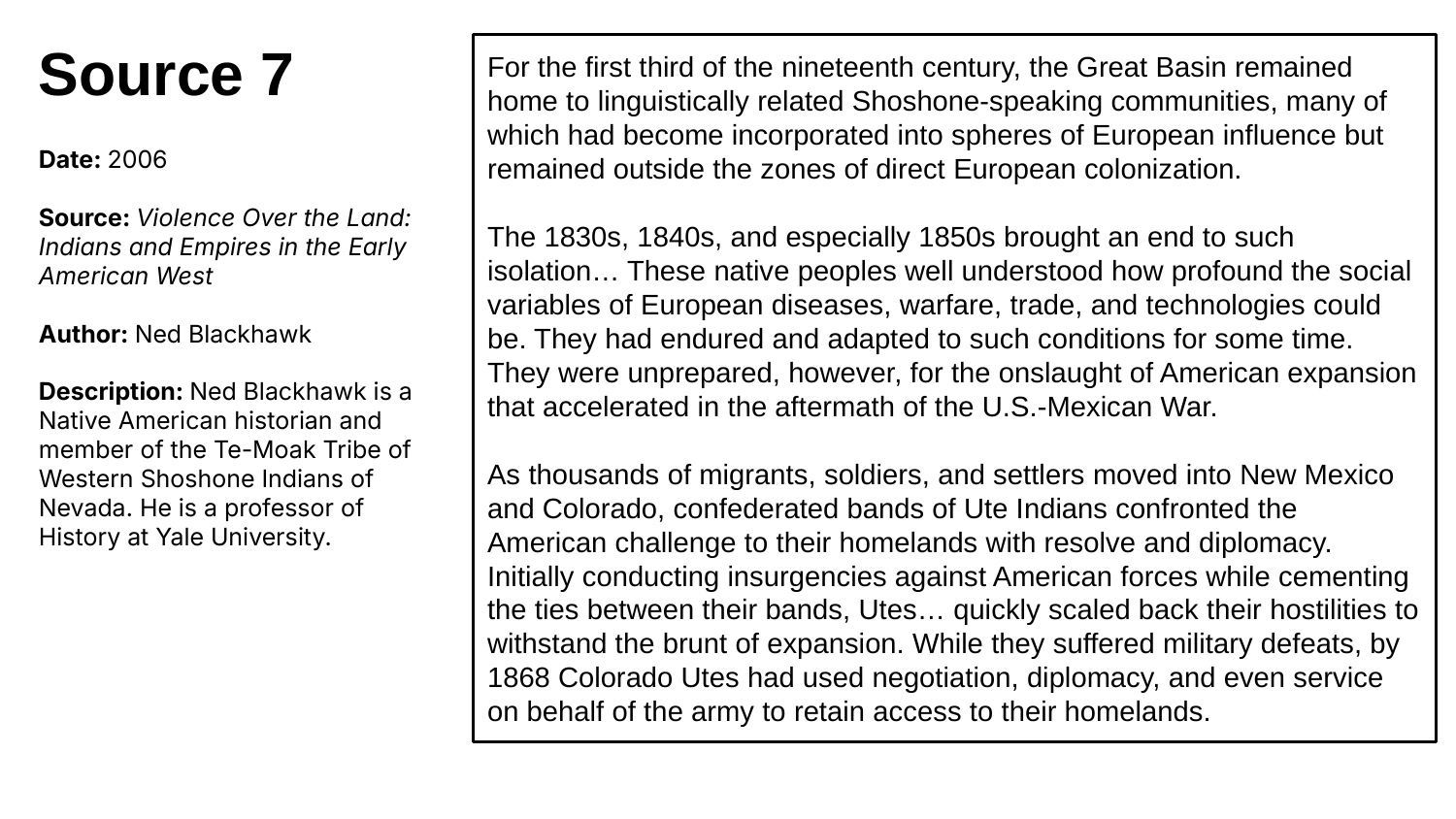

Source 7

Date: 2006

Source: Violence Over the Land: Indians and Empires in the Early American West

Author: Ned Blackhawk

Description: Ned Blackhawk is a Native American historian and member of the Te-Moak Tribe of Western Shoshone Indians of Nevada. He is a professor of History at Yale University.

For the first third of the nineteenth century, the Great Basin remained home to linguistically related Shoshone-speaking communities, many of which had become incorporated into spheres of European influence but remained outside the zones of direct European colonization.

The 1830s, 1840s, and especially 1850s brought an end to such isolation… These native peoples well understood how profound the social variables of European diseases, warfare, trade, and technologies could be. They had endured and adapted to such conditions for some time. They were unprepared, however, for the onslaught of American expansion that accelerated in the aftermath of the U.S.-Mexican War.

As thousands of migrants, soldiers, and settlers moved into New Mexico and Colorado, confederated bands of Ute Indians confronted the American challenge to their homelands with resolve and diplomacy. Initially conducting insurgencies against American forces while cementing the ties between their bands, Utes… quickly scaled back their hostilities to withstand the brunt of expansion. While they suffered military defeats, by 1868 Colorado Utes had used negotiation, diplomacy, and even service on behalf of the army to retain access to their homelands.